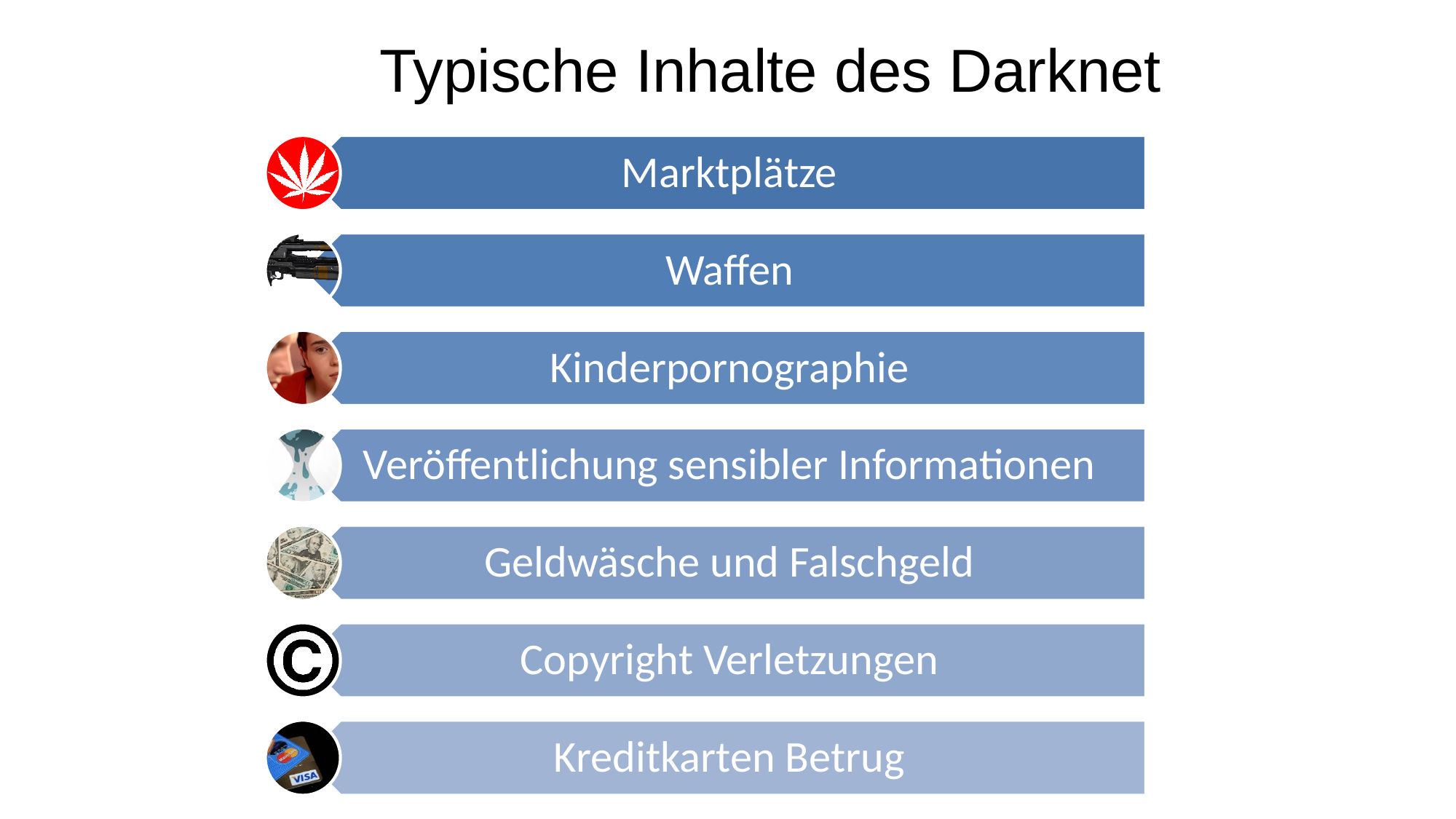

Typische Inhalte des Darknet
Marktplätze
Waffen
Kinderpornographie
Veröffentlichung sensibler Informationen
Geldwäsche und Falschgeld
Copyright Verletzungen
Kreditkarten Betrug